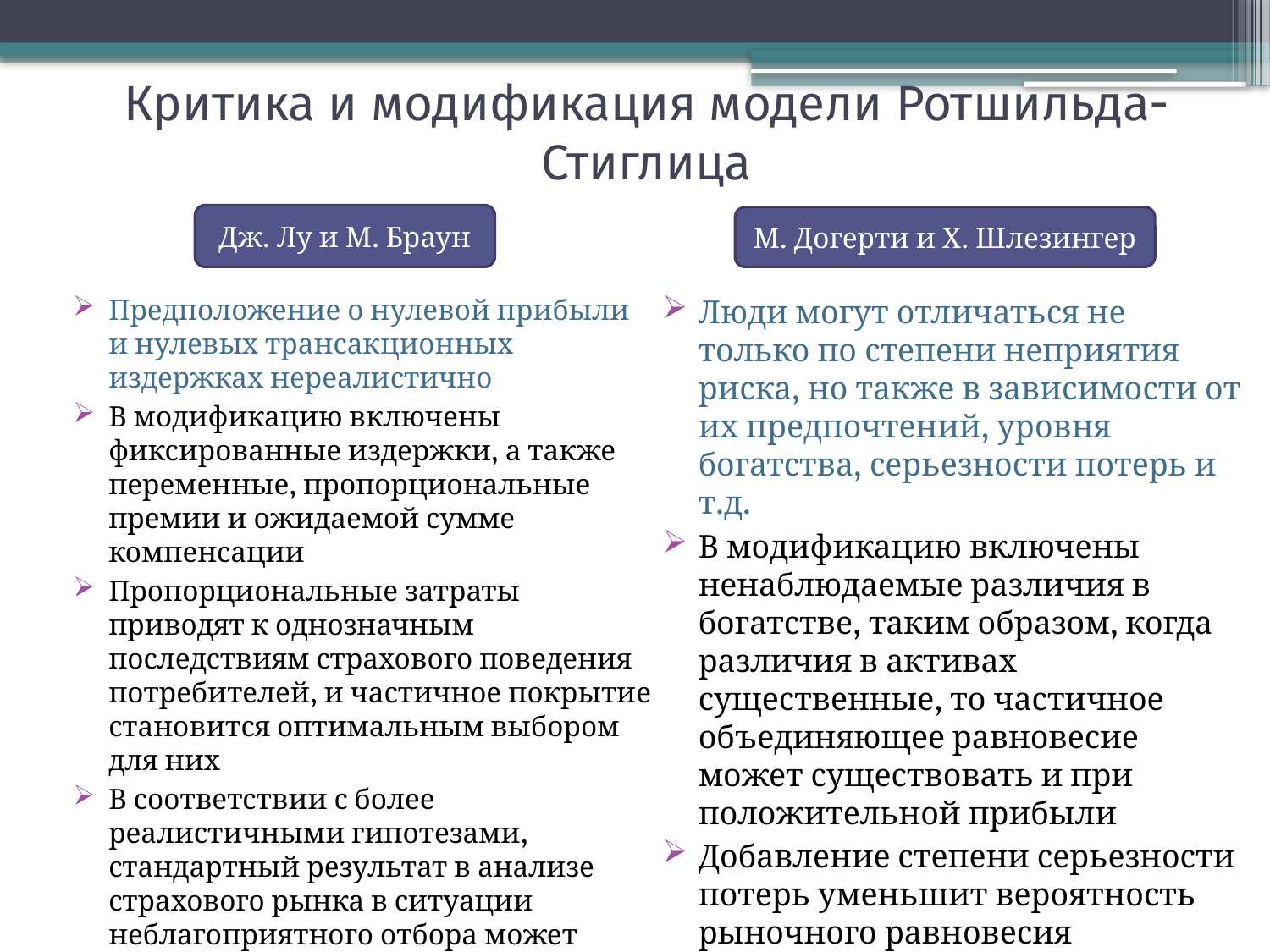

# Критика и модификация модели Ротшильда-Стиглица
Дж. Лу и М. Браун
М. Догерти и Х. Шлезингер
Предположение о нулевой прибыли и нулевых трансакционных издержках нереалистично
В модификацию включены фиксированные издержки, а также переменные, пропорциональные премии и ожидаемой сумме компенсации
Пропорциональные затраты приводят к однозначным последствиям страхового поведения потребителей, и частичное покрытие становится оптимальным выбором для них
В соответствии с более реалистичными гипотезами, стандартный результат в анализе страхового рынка в ситуации неблагоприятного отбора может быть полностью изменен
Люди могут отличаться не только по степени неприятия риска, но также в зависимости от их предпочтений, уровня богатства, серьезности потерь и т.д.
В модификацию включены ненаблюдаемые различия в богатстве, таким образом, когда различия в активах существенные, то частичное объединяющее равновесие может существовать и при положительной прибыли
Добавление степени серьезности потерь уменьшит вероятность рыночного равновесия